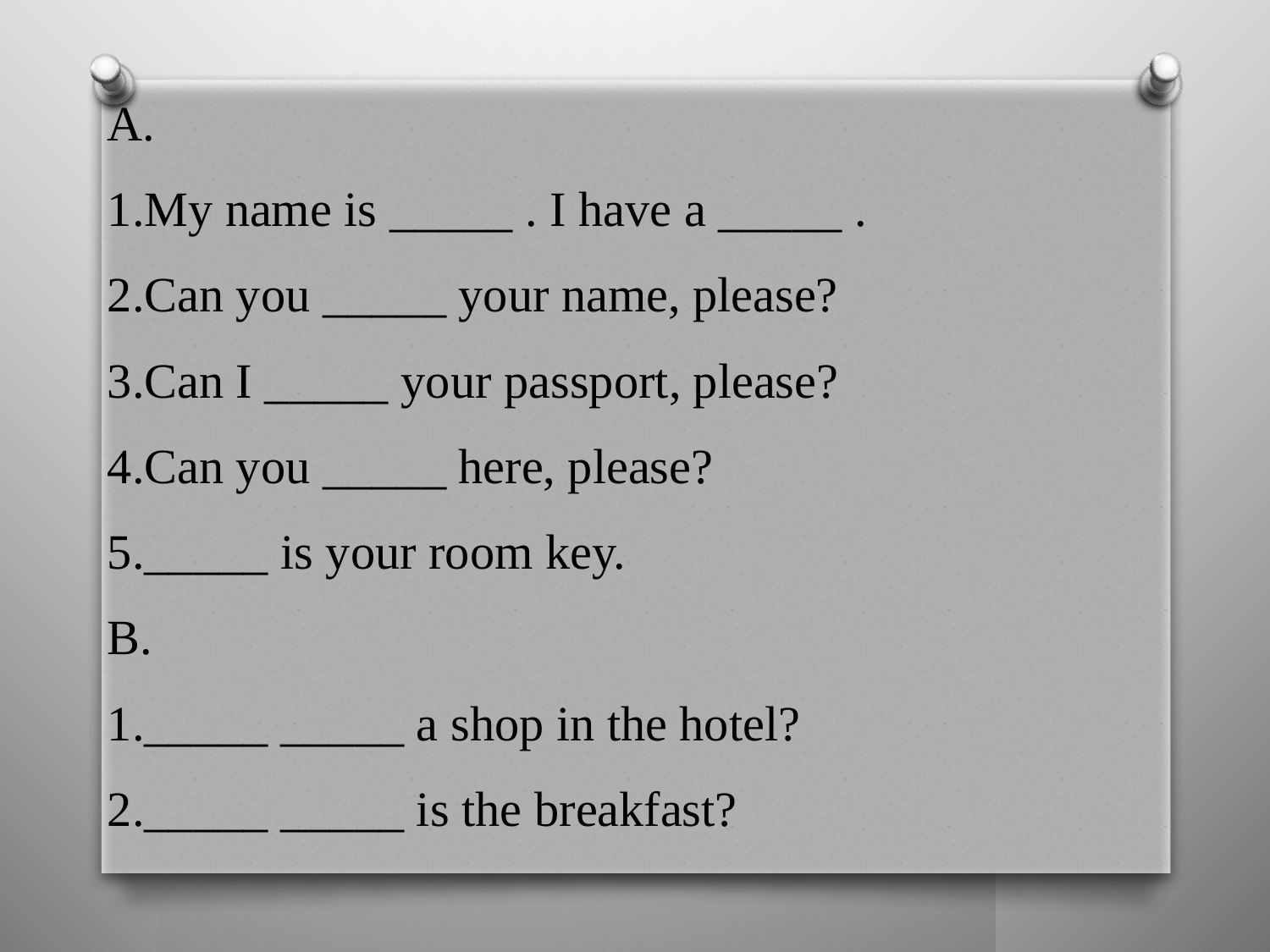

A.
1.My name is _____ . I have a _____ .
2.Can you _____ your name, please?
3.Can I _____ your passport, please?
4.Can you _____ here, please?
5._____ is your room key.
B.
1._____ _____ a shop in the hotel?
2._____ _____ is the breakfast?